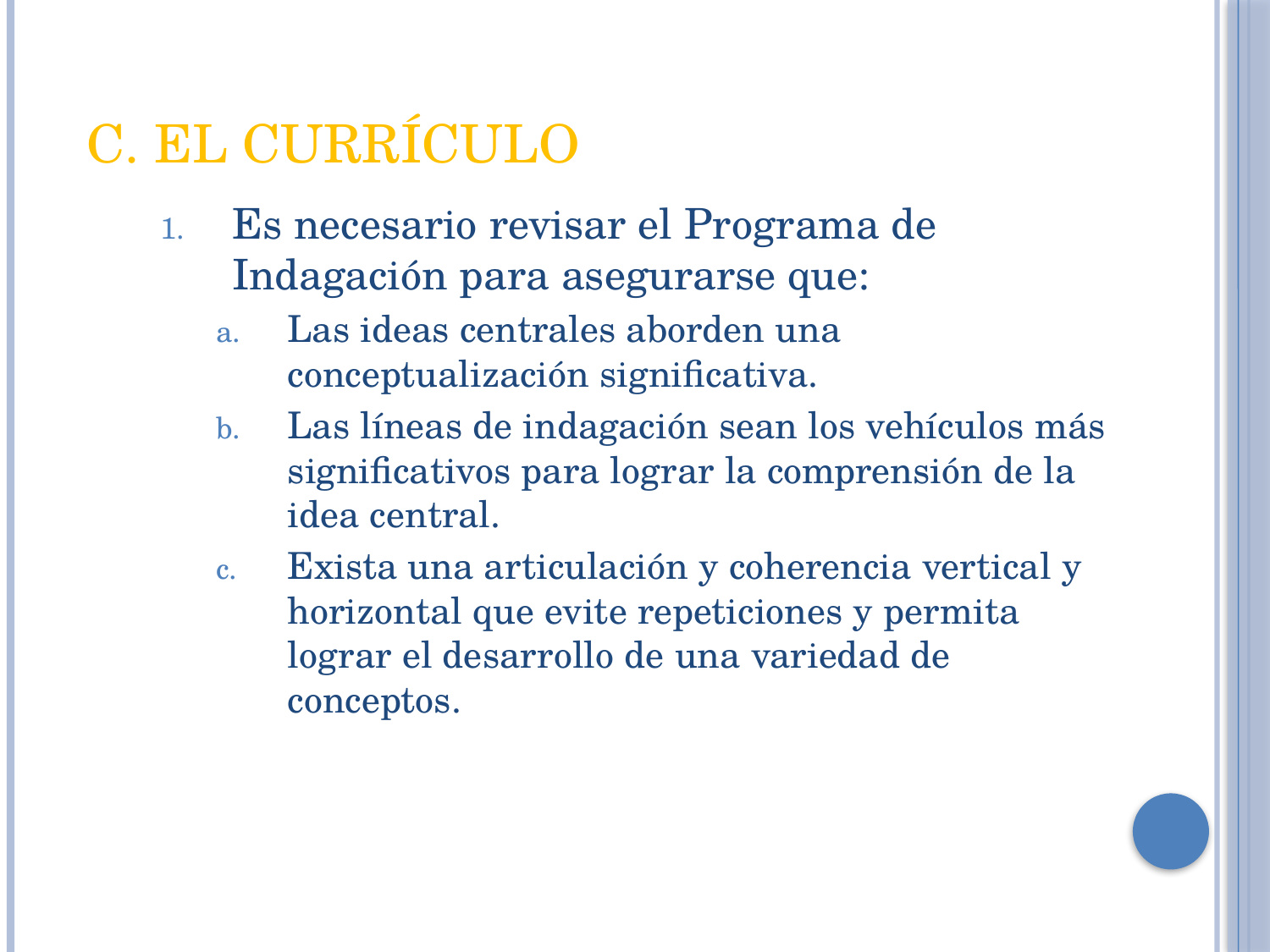

# C. EL CURRÍCULO
Es necesario revisar el Programa de Indagación para asegurarse que:
Las ideas centrales aborden una conceptualización significativa.
Las líneas de indagación sean los vehículos más significativos para lograr la comprensión de la idea central.
Exista una articulación y coherencia vertical y horizontal que evite repeticiones y permita lograr el desarrollo de una variedad de conceptos.